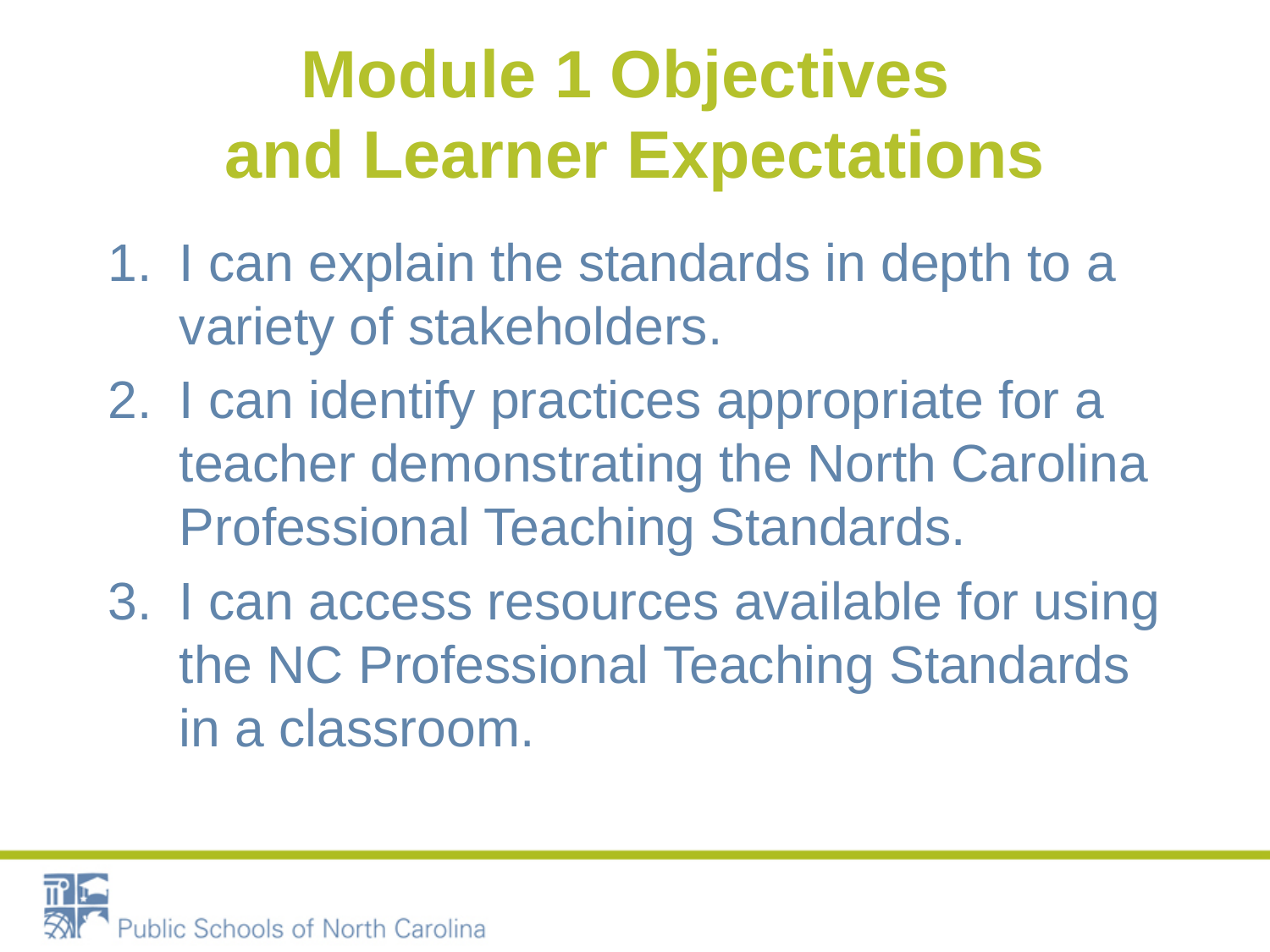

# Module 1 Objectives and Learner Expectations
I can explain the standards in depth to a variety of stakeholders.
I can identify practices appropriate for a teacher demonstrating the North Carolina Professional Teaching Standards.
I can access resources available for using the NC Professional Teaching Standards in a classroom.